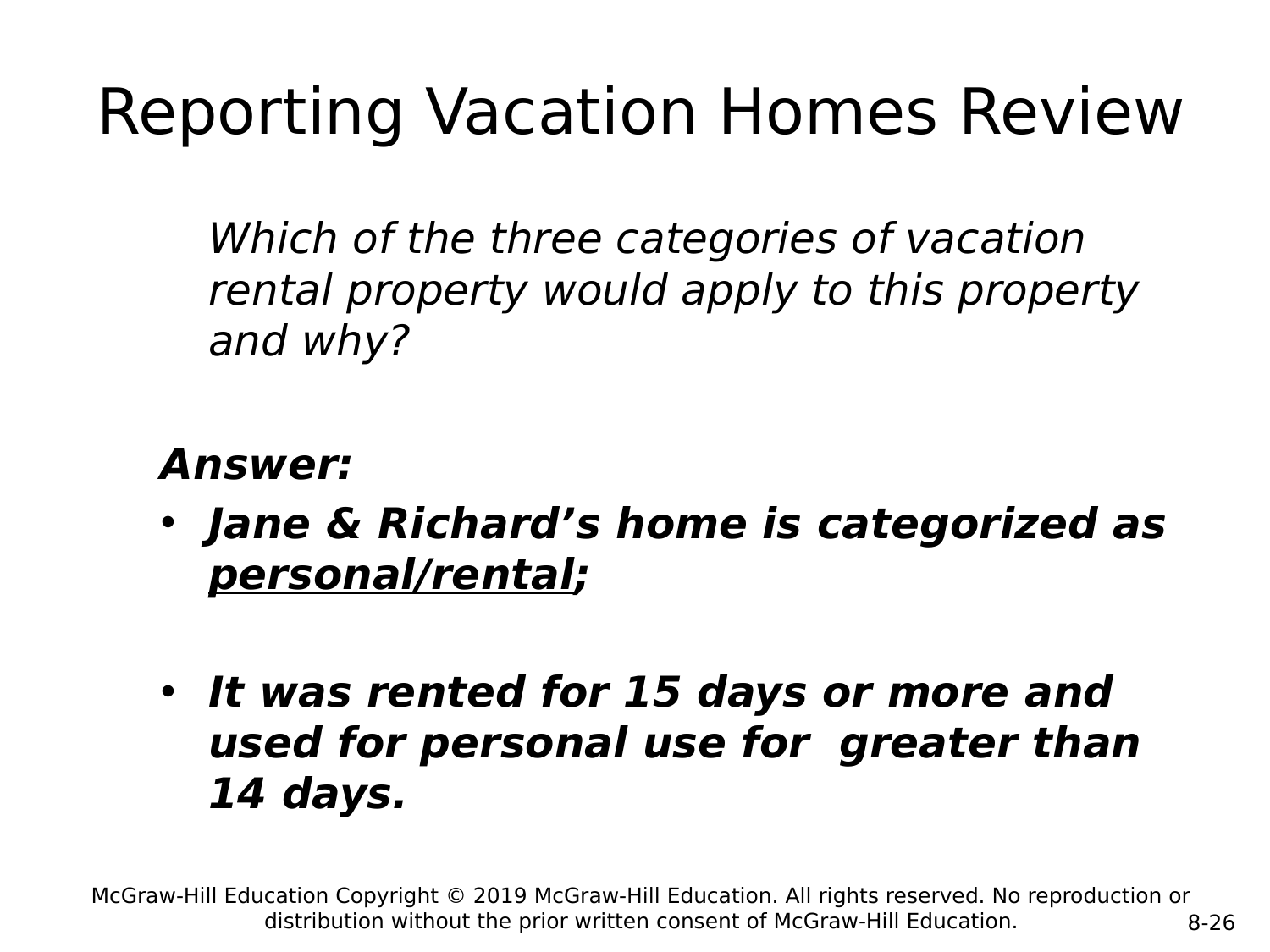

# Reporting Vacation Homes Review
	Which of the three categories of vacation rental property would apply to this property and why?

Answer:
Jane & Richard’s home is categorized as personal/rental;

It was rented for 15 days or more and used for personal use for  greater than 14 days.

McGraw-Hill Education Copyright © 2019 McGraw-Hill Education. All rights reserved. No reproduction or distribution without the prior written consent of McGraw-Hill Education.
8-26